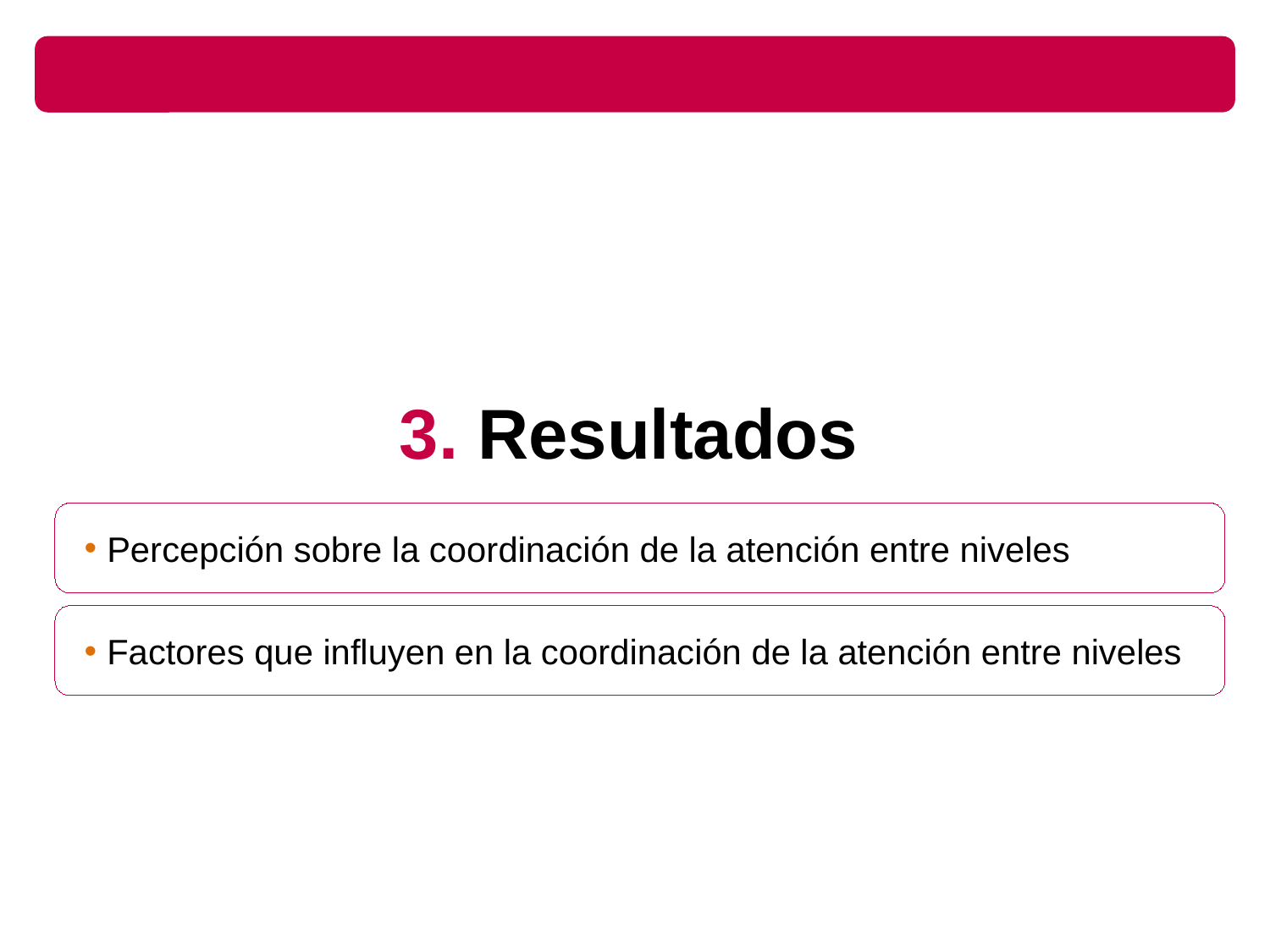

# 3. Resultados
Percepción sobre la coordinación de la atención entre niveles
Factores que influyen en la coordinación de la atención entre niveles